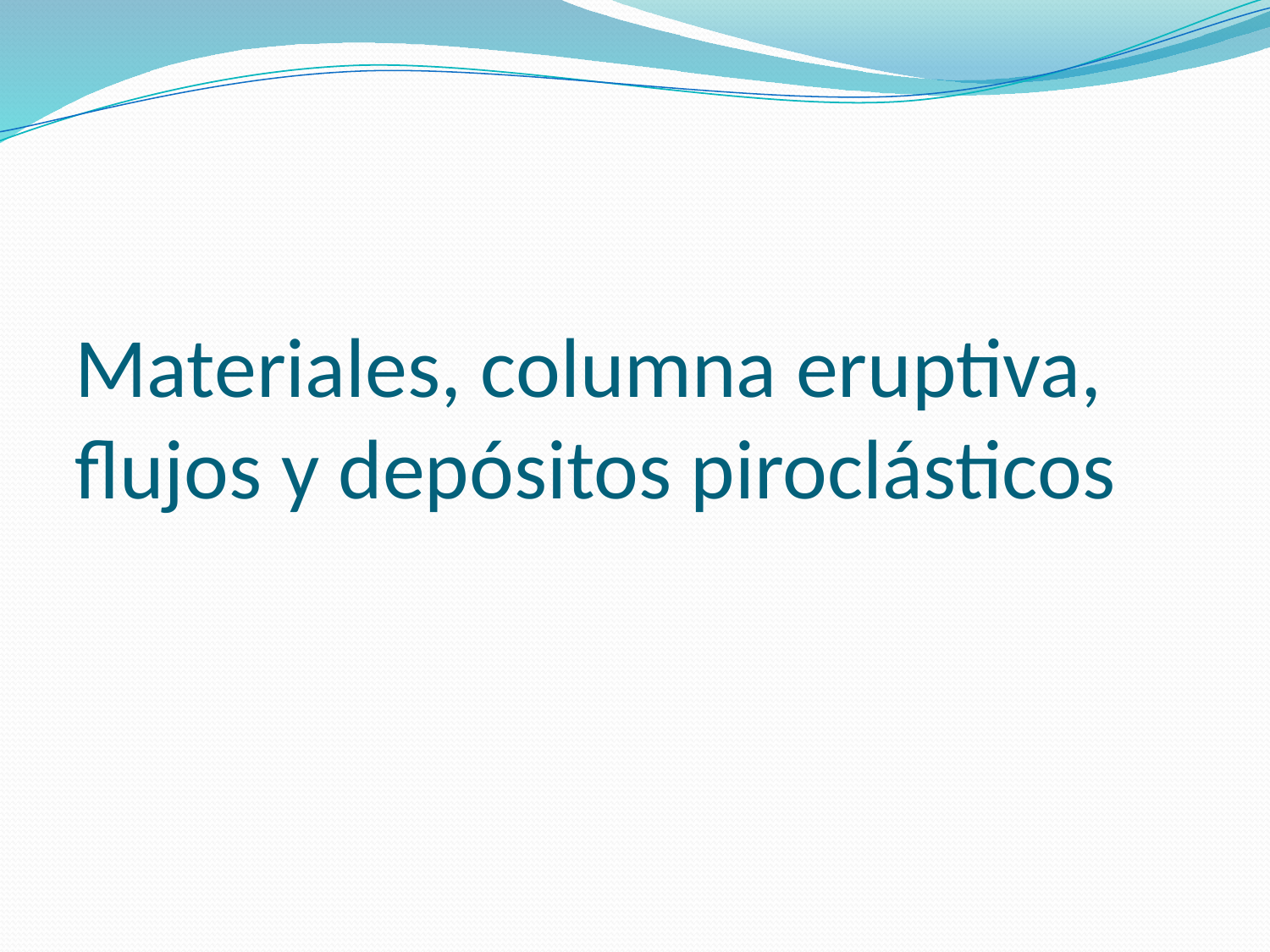

# Materiales, columna eruptiva, flujos y depósitos piroclásticos